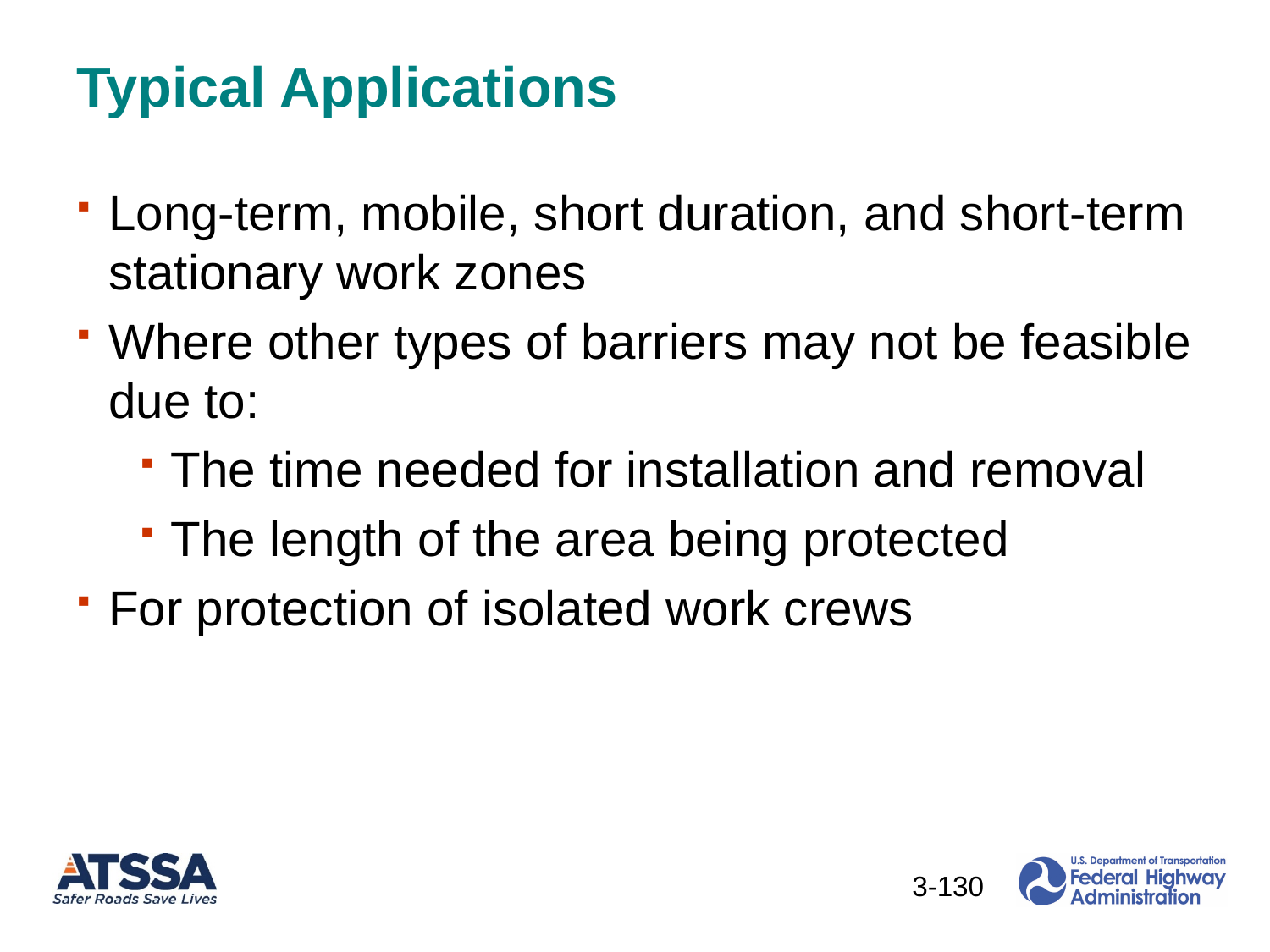

Typical Applications

Long-term, mobile, short duration, and short-term stationary work zones
Where other types of barriers may not be feasible due to:
The time needed for installation and removal
The length of the area being protected
For protection of isolated work crews